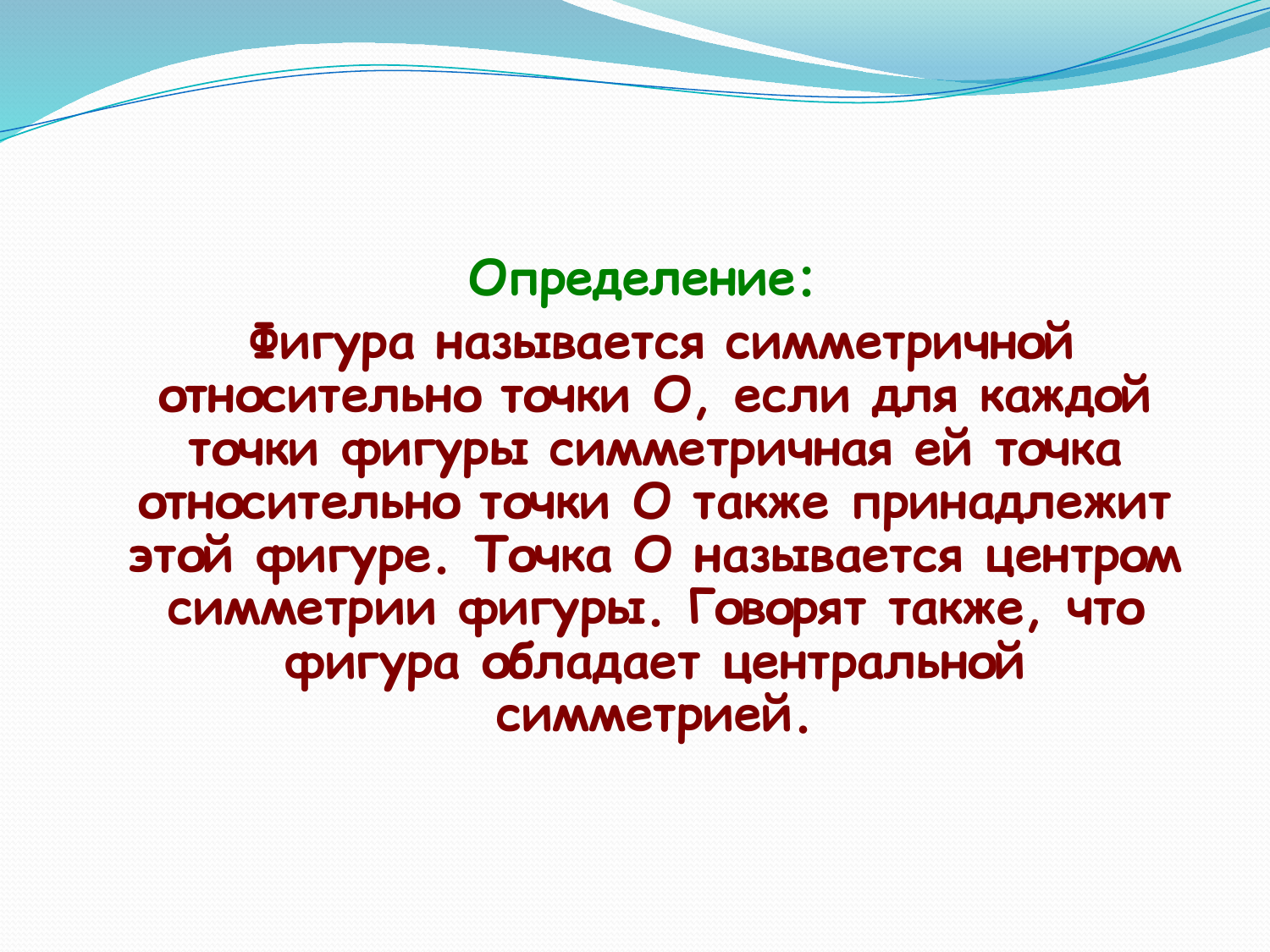

Определение:
    Фигура называется симметричной относительно точки О, если для каждой точки фигуры симметричная ей точка относительно точки О также принадлежит этой фигуре. Точка О называется центром симметрии фигуры. Говорят также, что фигура обладает центральной симметрией.